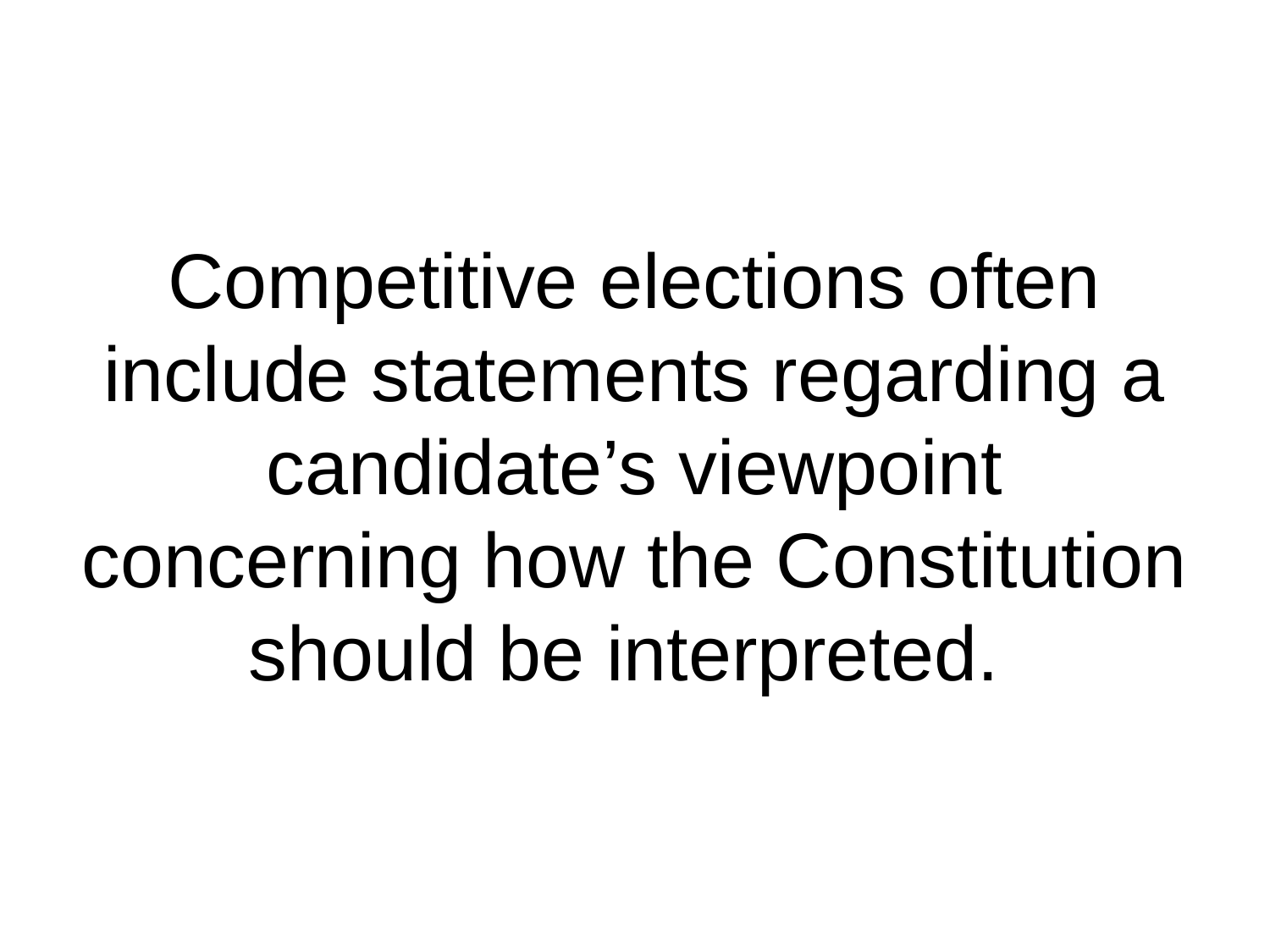

# Competitive elections often include statements regarding a candidate’s viewpoint concerning how the Constitution should be interpreted.